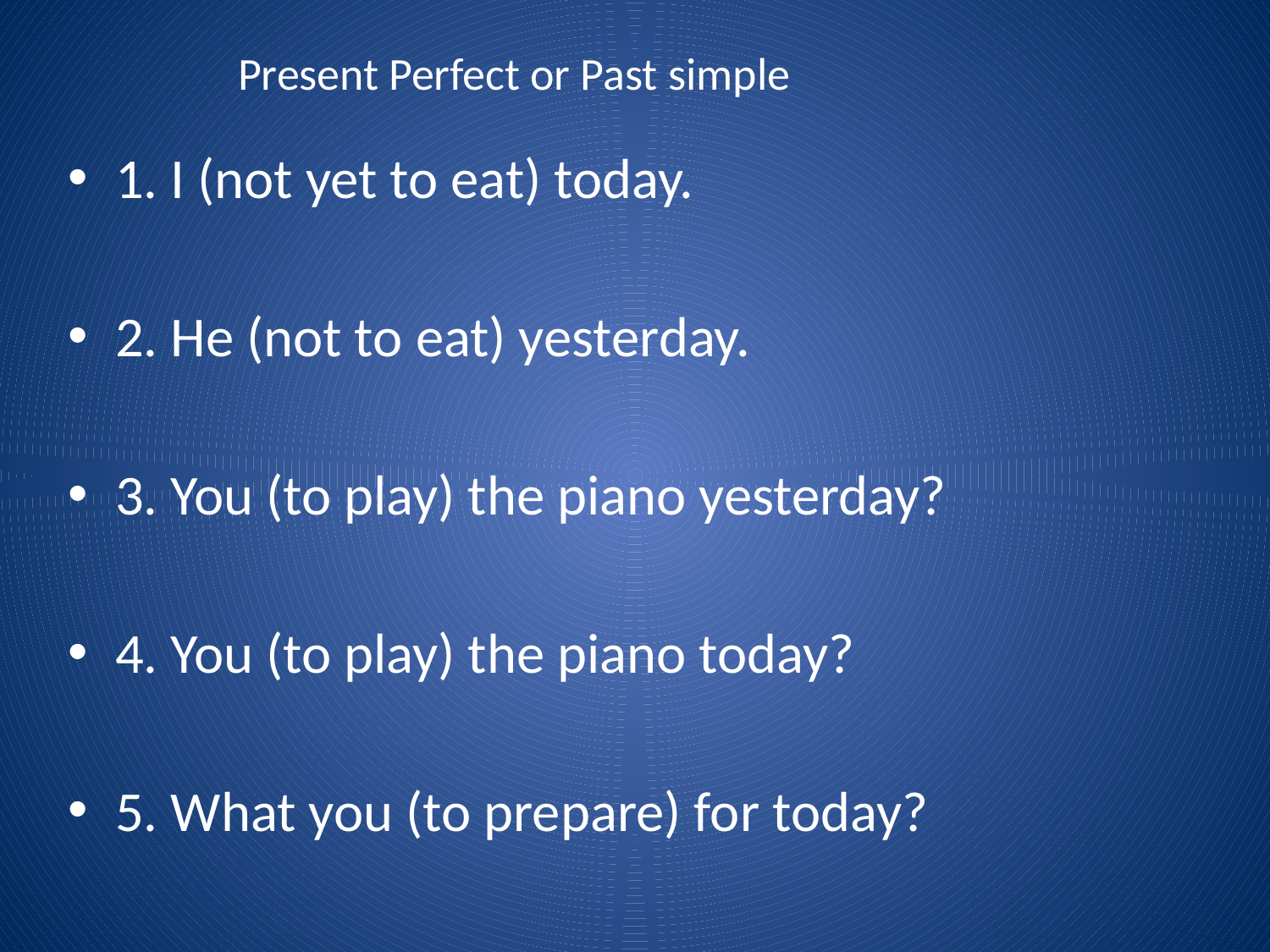

# Present Perfect or Past simple
1. I (not yet to eat) today.

2. He (not to eat) yesterday.

3. You (to play) the piano yesterday?

4. You (to play) the piano today?

5. What you (to prepare) for today?